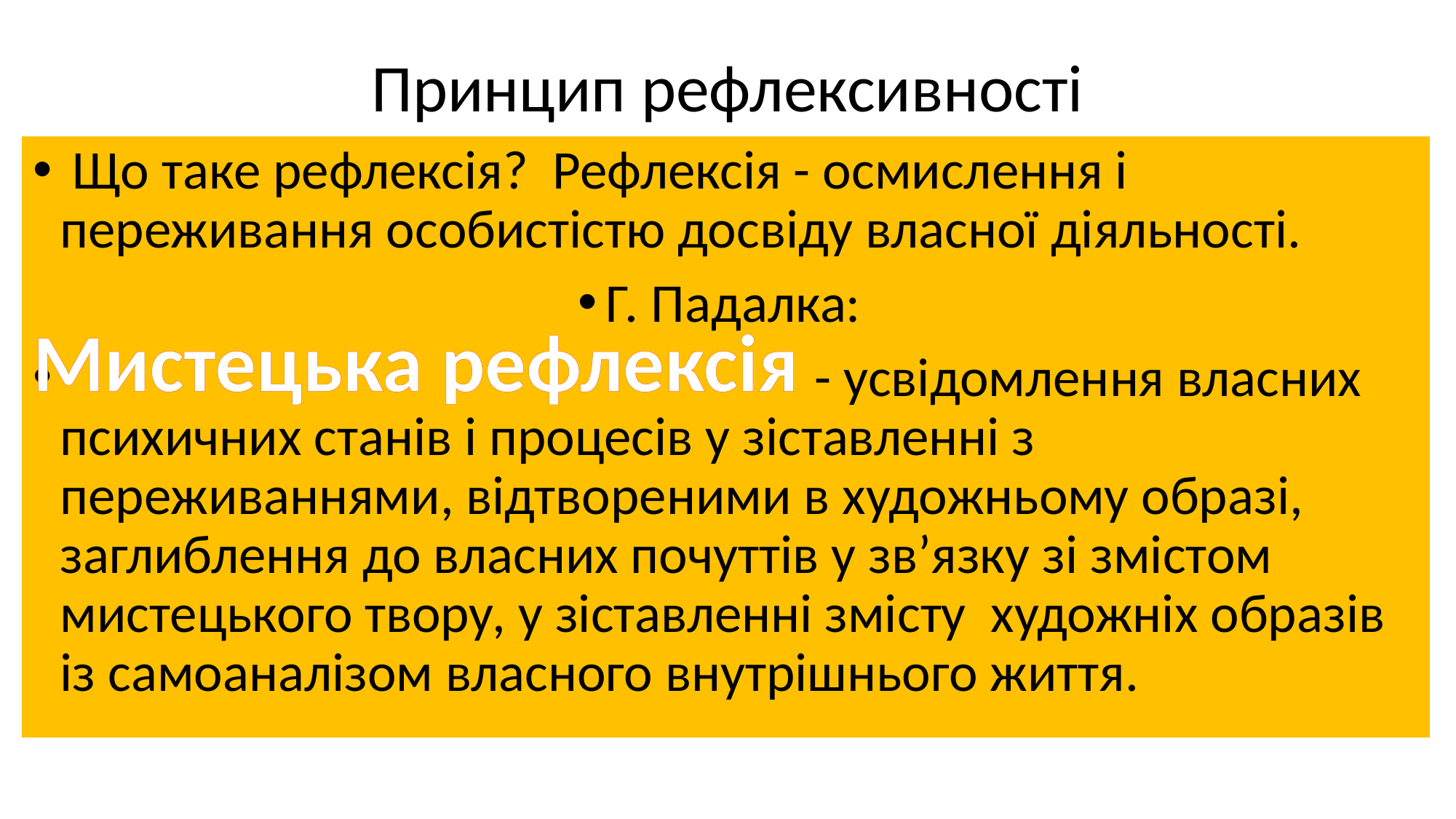

# Принцип рефлексивності
 Що таке рефлексія?  Рефлексія - осмислення і переживання особистістю досвіду власної діяльності.
Г. Падалка:
                                                             - усвідомлення власних психичних станів і процесів у зіставленні з переживаннями, відтвореними в художньому образі, заглиблення до власних почуттів у зв’язку зі змістом мистецького твору, у зіставленні змісту  художніх образів із самоаналізом власного внутрішнього життя.
Мистецька рефлексія